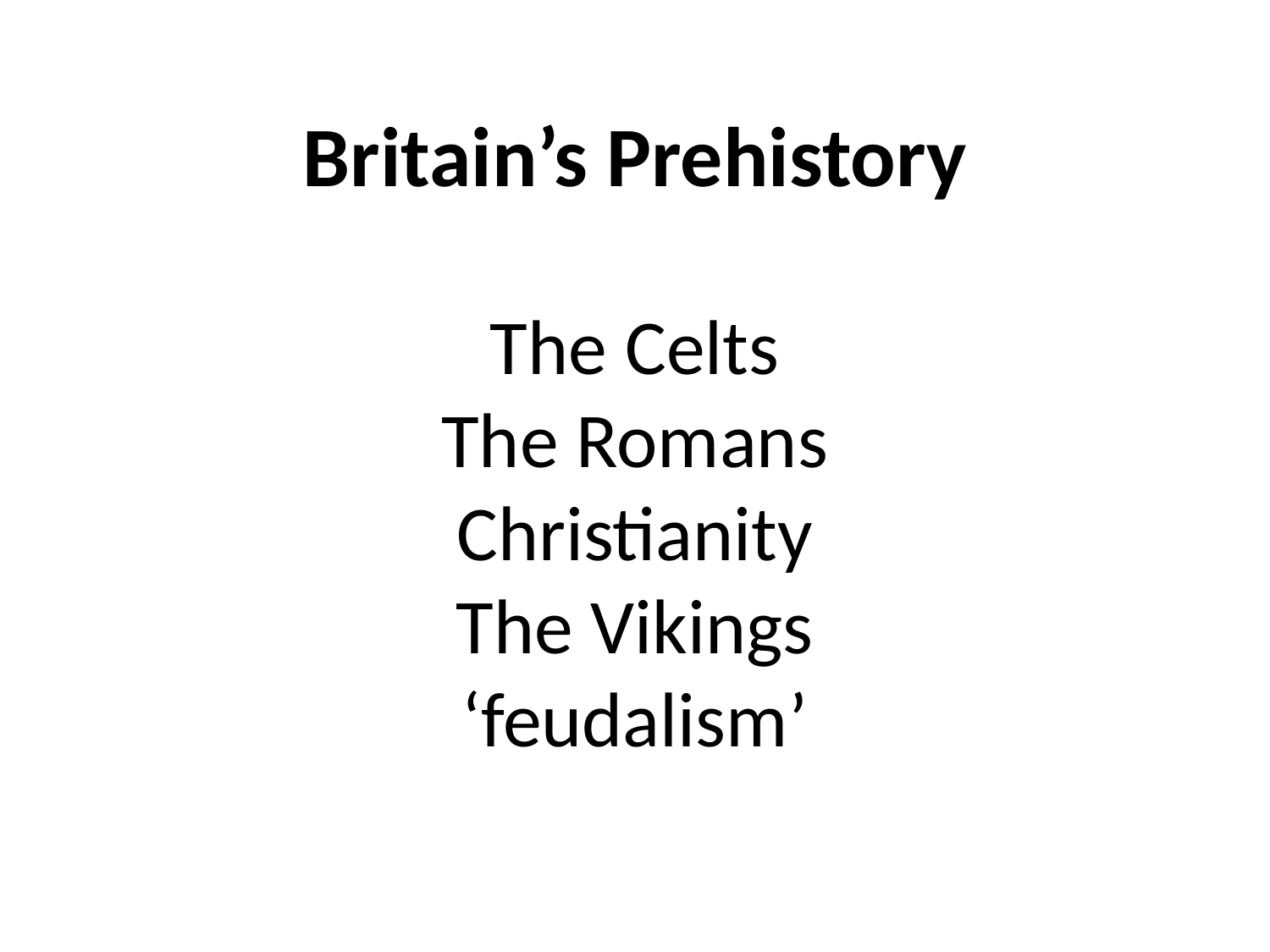

# Britain’s Prehistory The Celts The Romans Christianity The Vikings ‘feudalism’